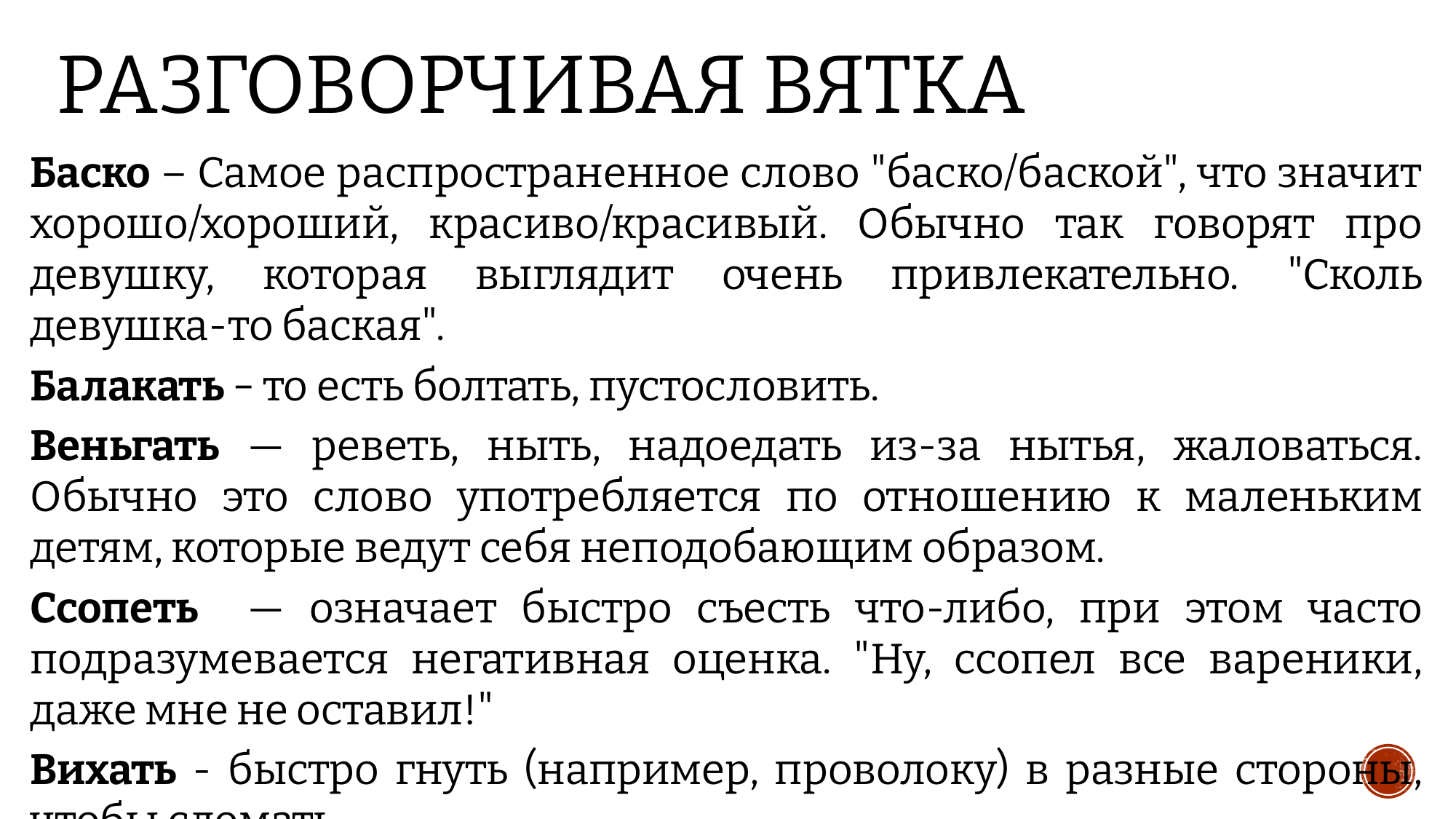

# РАЗГОВОРЧИВАЯ ВЯТКА
Баско – Самое распространенное слово "баско/баской", что значит хорошо/хороший, красиво/красивый. Обычно так говорят про девушку, которая выглядит очень привлекательно. "Сколь девушка-то баская".
Балакать − то есть болтать, пустословить.
Веньгать — реветь, ныть, надоедать из-за нытья, жаловаться. Обычно это слово употребляется по отношению к маленьким детям, которые ведут себя неподобающим образом.
Ссопеть  — означает быстро съесть что-либо, при этом часто подразумевается негативная оценка. "Ну, ссопел все вареники, даже мне не оставил!"
Вихать - быстро гнуть (например, проволоку) в разные стороны, чтобы сломать.